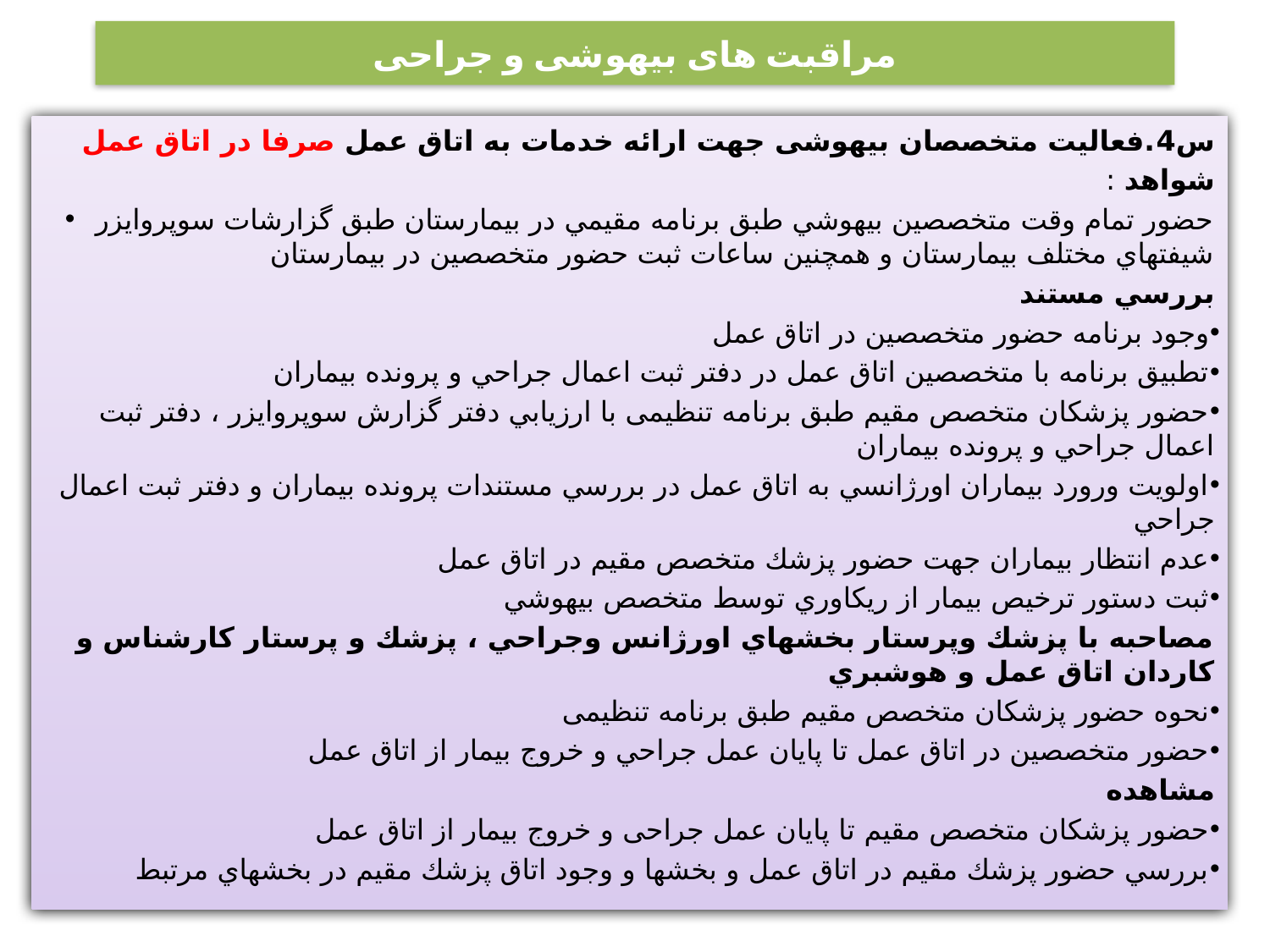

# مراقبت های بیهوشی و جراحی
س4.فعالیت متخصصان بیهوشی جهت ارائه خدمات به اتاق عمل صرفا در اتاق عمل
شواهد :
حضور تمام وقت متخصصين بيهوشي طبق برنامه مقيمي در بيمارستان طبق گزارشات سوپروايزر شيفتهاي مختلف بيمارستان و همچنين ساعات ثبت حضور متخصصين در بيمارستان
بررسي مستند
وجود برنامه حضور متخصصين در اتاق عمل
تطبيق برنامه با متخصصين اتاق عمل در دفتر ثبت اعمال جراحي و پرونده بيماران
حضور پزشکان متخصص مقیم طبق برنامه تنظیمی با ارزيابي دفتر گزارش سوپروايزر ، دفتر ثبت اعمال جراحي و پرونده بيماران
اولويت ورورد بيماران اورژانسي به اتاق عمل در بررسي مستندات پرونده بيماران و دفتر ثبت اعمال جراحي
عدم انتظار بیماران جهت حضور پزشك متخصص مقيم در اتاق عمل
ثبت دستور ترخيص بيمار از ريكاوري توسط متخصص بيهوشي
مصاحبه با پزشك وپرستار بخشهاي اورژانس وجراحي ، پزشك و پرستار كارشناس و كاردان اتاق عمل و هوشبري
نحوه حضور پزشکان متخصص مقیم طبق برنامه تنظیمی
حضور متخصصين در اتاق عمل تا پايان عمل جراحي و خروج بيمار از اتاق عمل
مشاهده
حضور پزشکان متخصص مقیم تا پایان عمل جراحی و خروج بیمار از اتاق عمل
بررسي حضور پزشك مقيم در اتاق عمل و بخشها و وجود اتاق پزشك مقيم در بخشهاي مرتبط